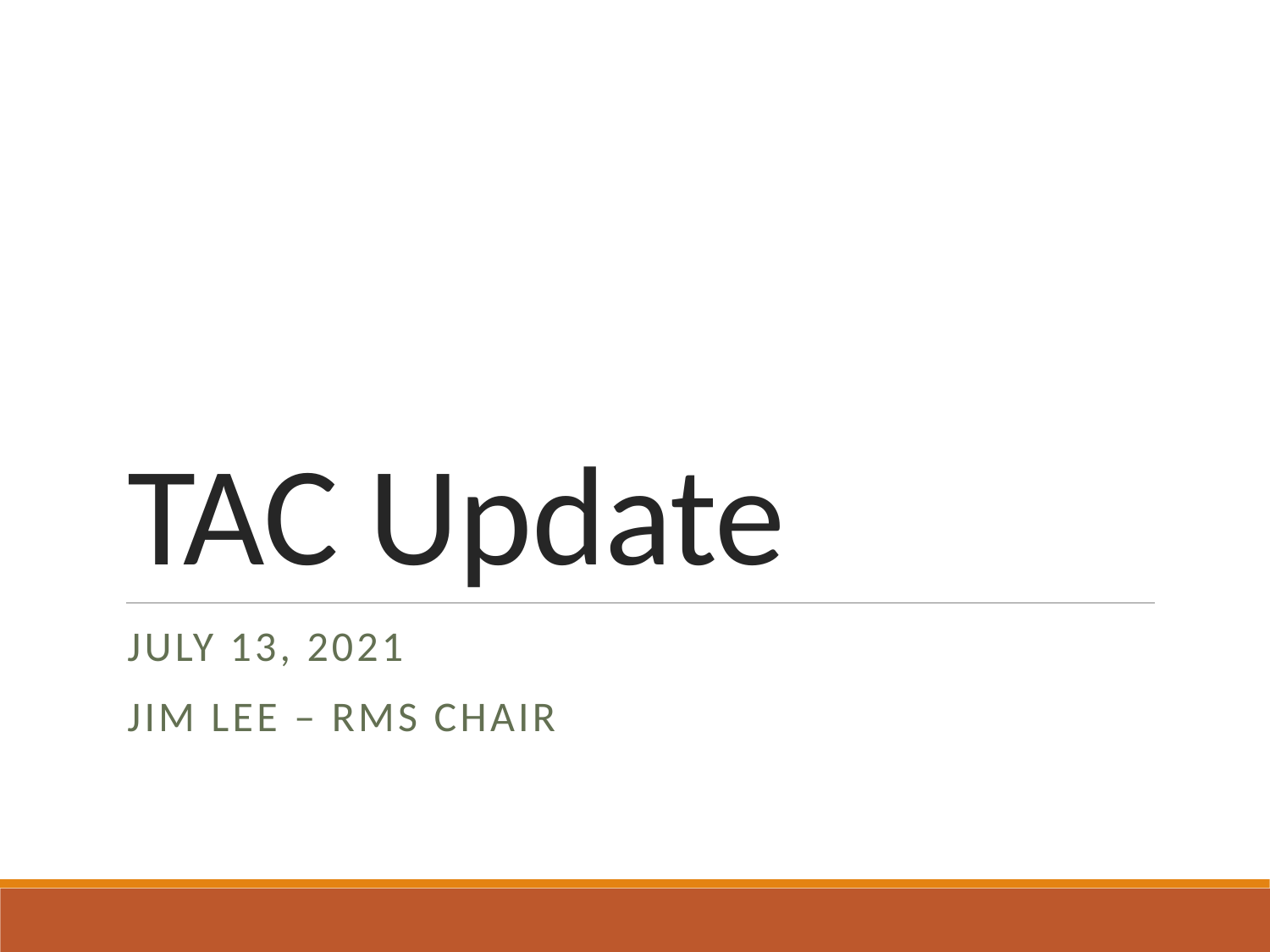

# TAC Update
July 13, 2021
Jim Lee – rms chair